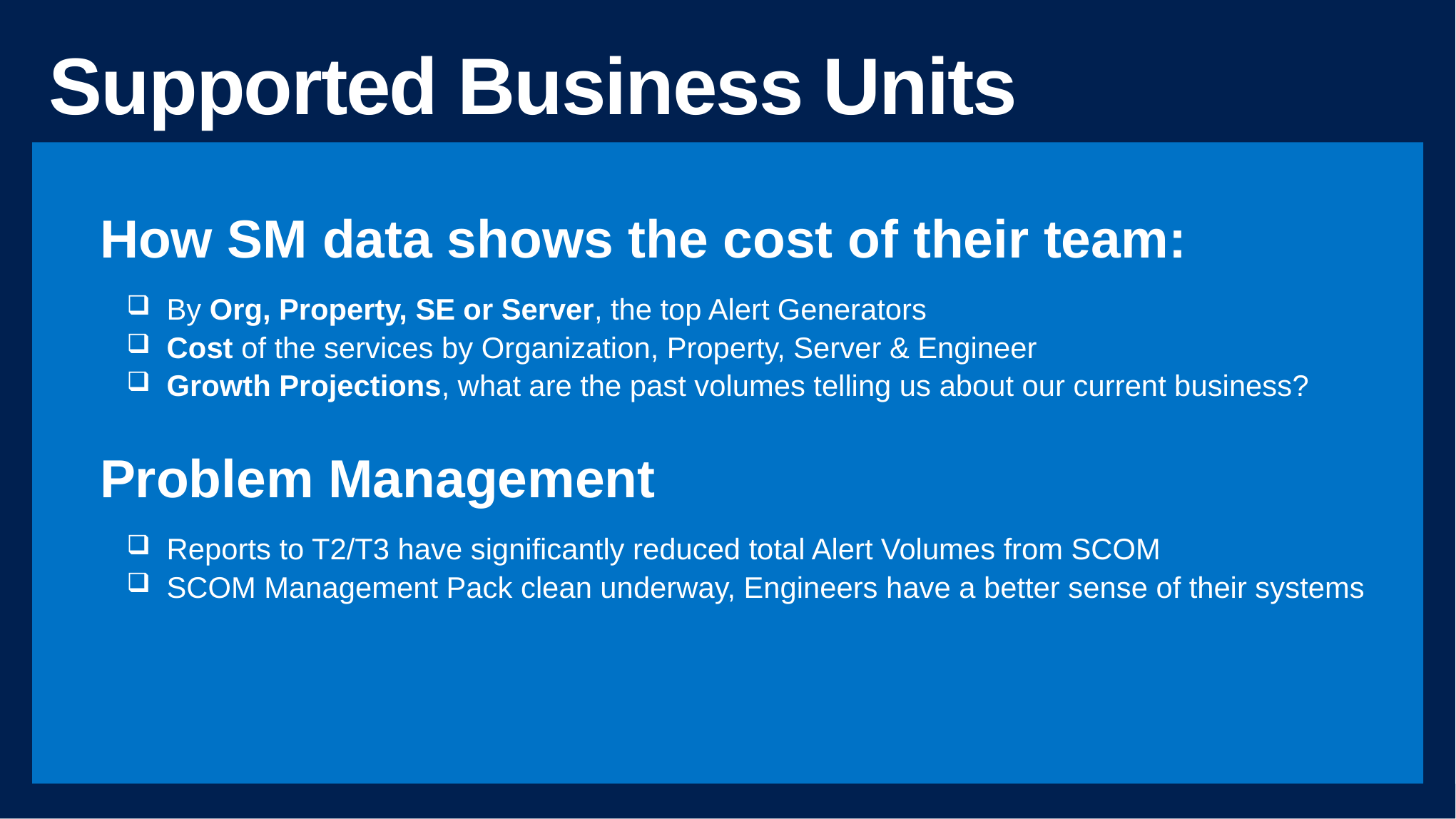

# Supported Business Units

How SM data shows the cost of their team:

By Org, Property, SE or Server, the top Alert Generators
Cost of the services by Organization, Property, Server & Engineer
Growth Projections, what are the past volumes telling us about our current business?

Problem Management

Reports to T2/T3 have significantly reduced total Alert Volumes from SCOM
SCOM Management Pack clean underway, Engineers have a better sense of their systems